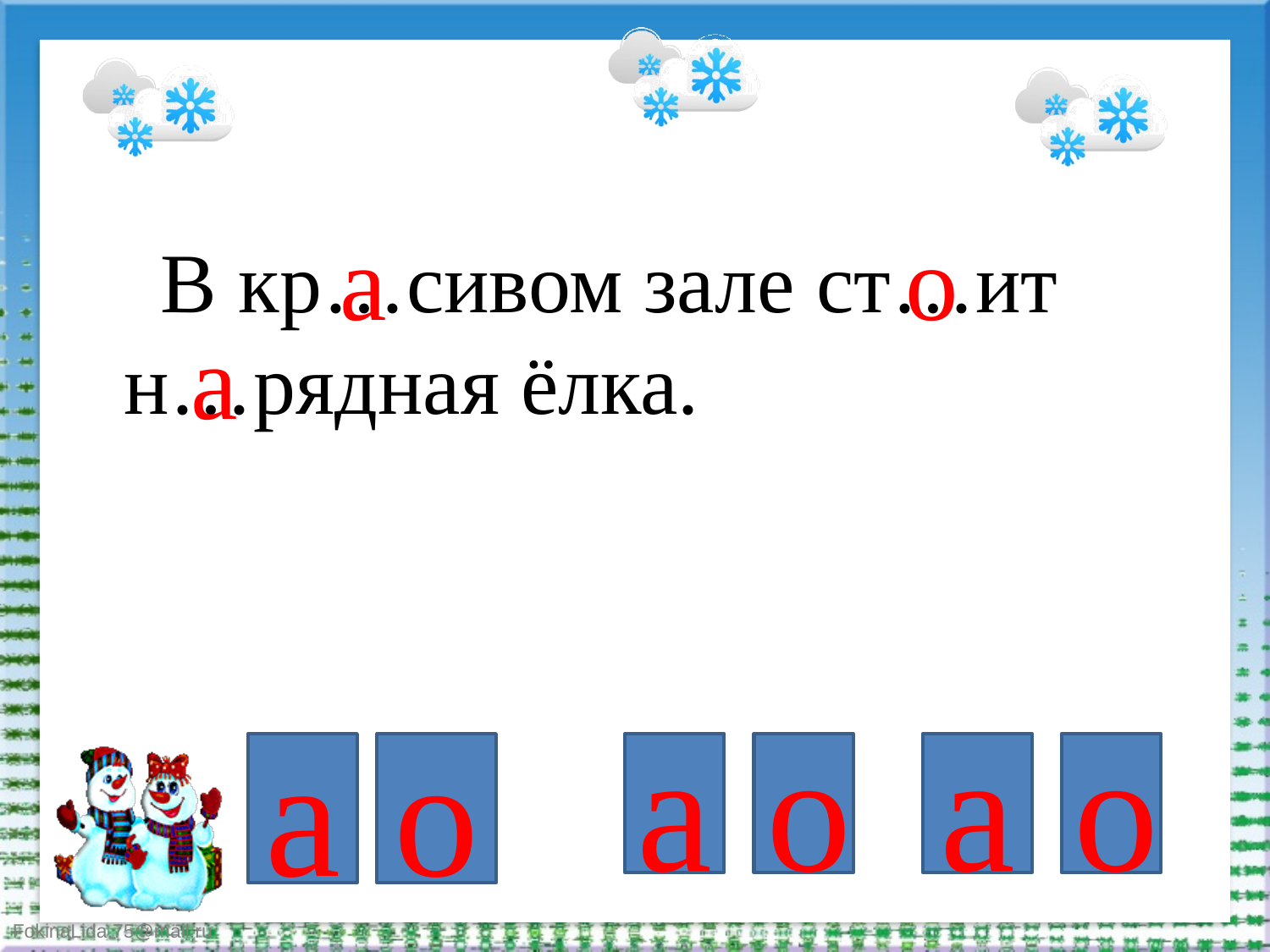

#
    В кр…сивом зале ст…ит н…рядная ёлка.
а
о
а
а
о
а
о
а
о